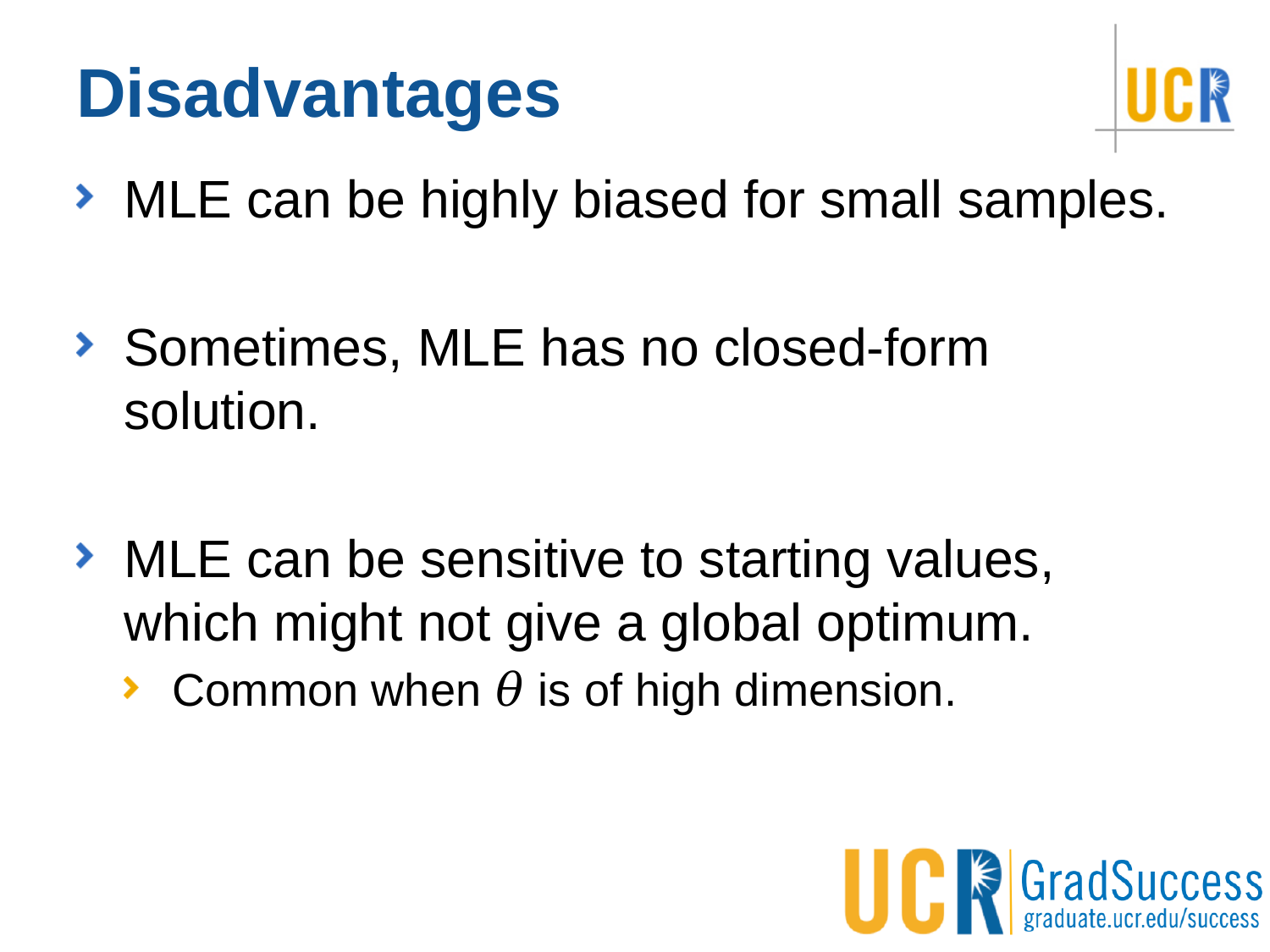

# Disadvantages
MLE can be highly biased for small samples.

Sometimes, MLE has no closed-form solution.

MLE can be sensitive to starting values, which might not give a global optimum.
Common when 𝜃 is of high dimension.